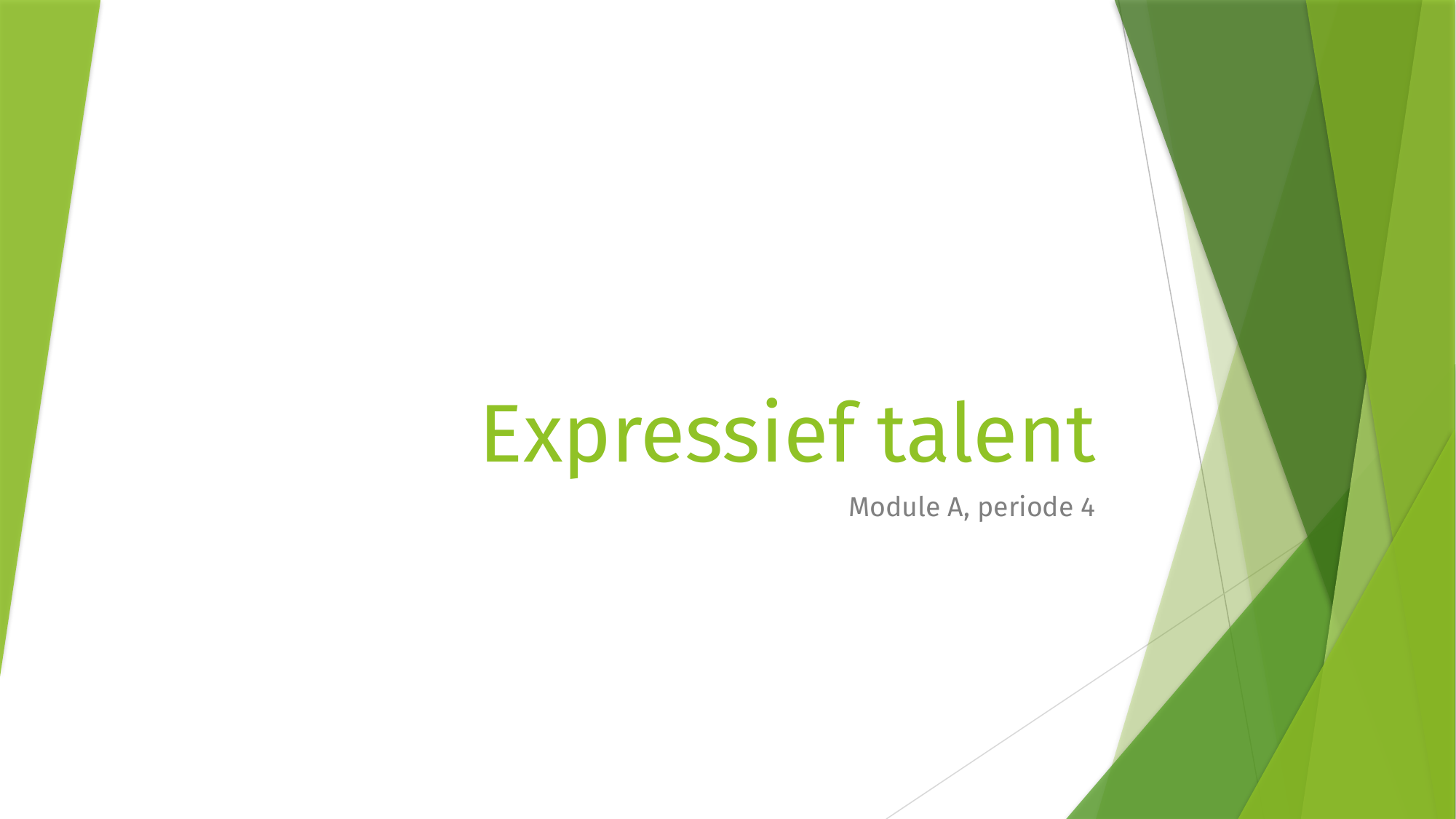

# Expressief talent
Module A, periode 4